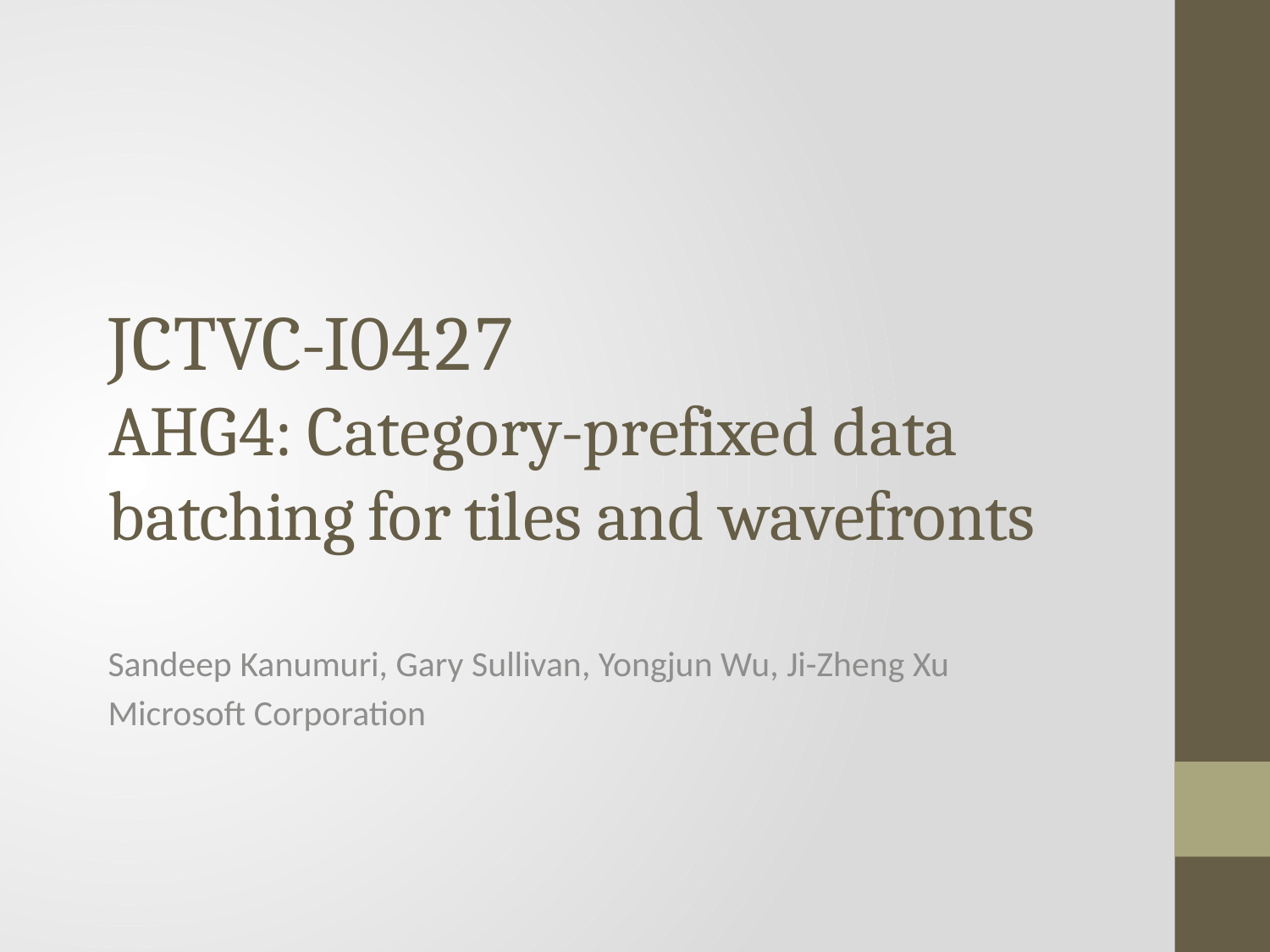

# JCTVC-I0427 AHG4: Category-prefixed data batching for tiles and wavefronts
Sandeep Kanumuri, Gary Sullivan, Yongjun Wu, Ji-Zheng Xu
Microsoft Corporation